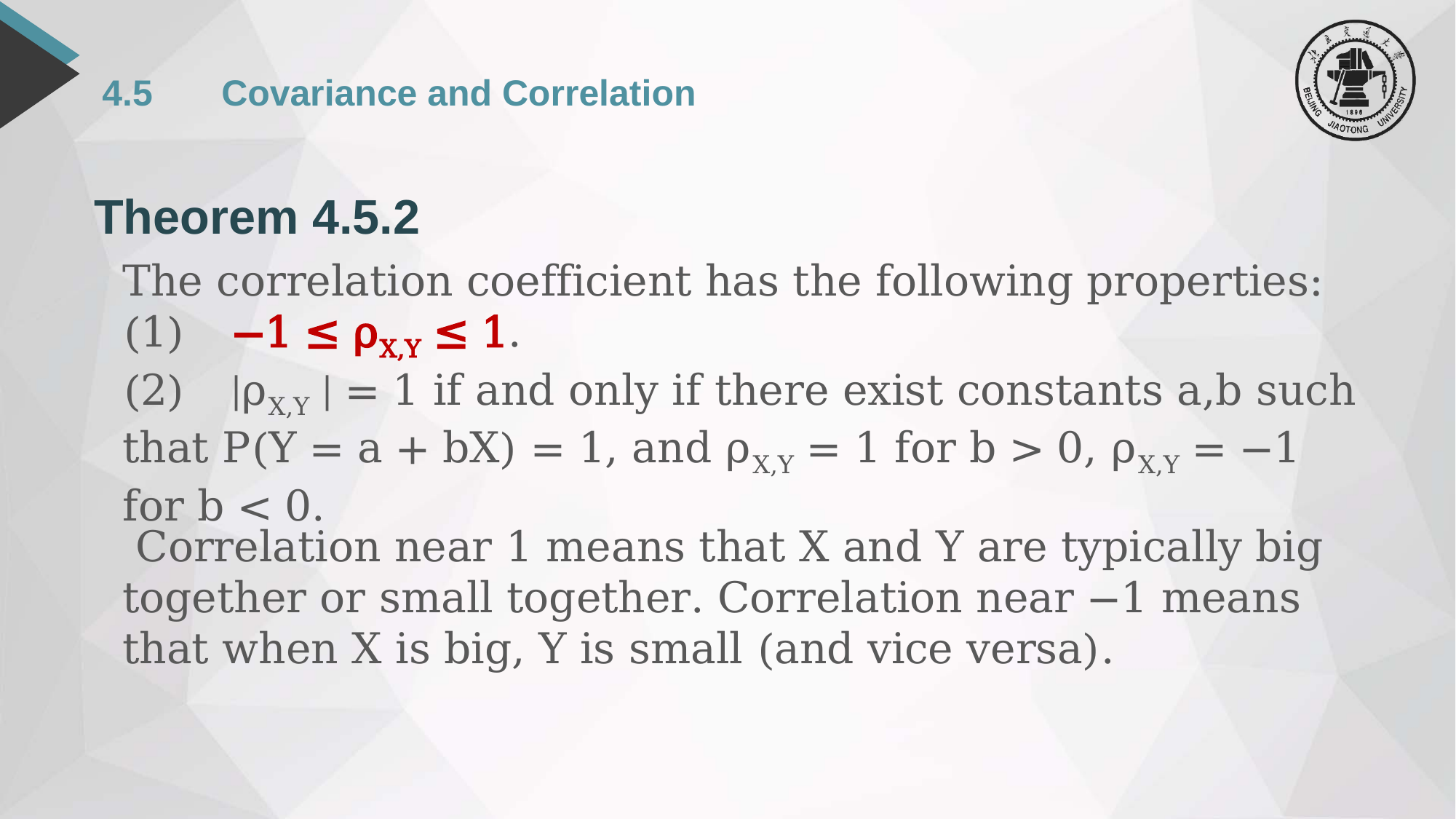

# 4.5	 Covariance and Correlation
Theorem 4.5.2
The correlation coefficient has the following properties:
(1)	−1 ≤ ρX,Y ≤ 1.
(2)	|ρX,Y | = 1 if and only if there exist constants a,b such that P(Y = a + bX) = 1, and ρX,Y = 1 for b > 0, ρX,Y = −1 for b < 0.
 Correlation near 1 means that X and Y are typically big together or small together. Correlation near −1 means that when X is big, Y is small (and vice versa).